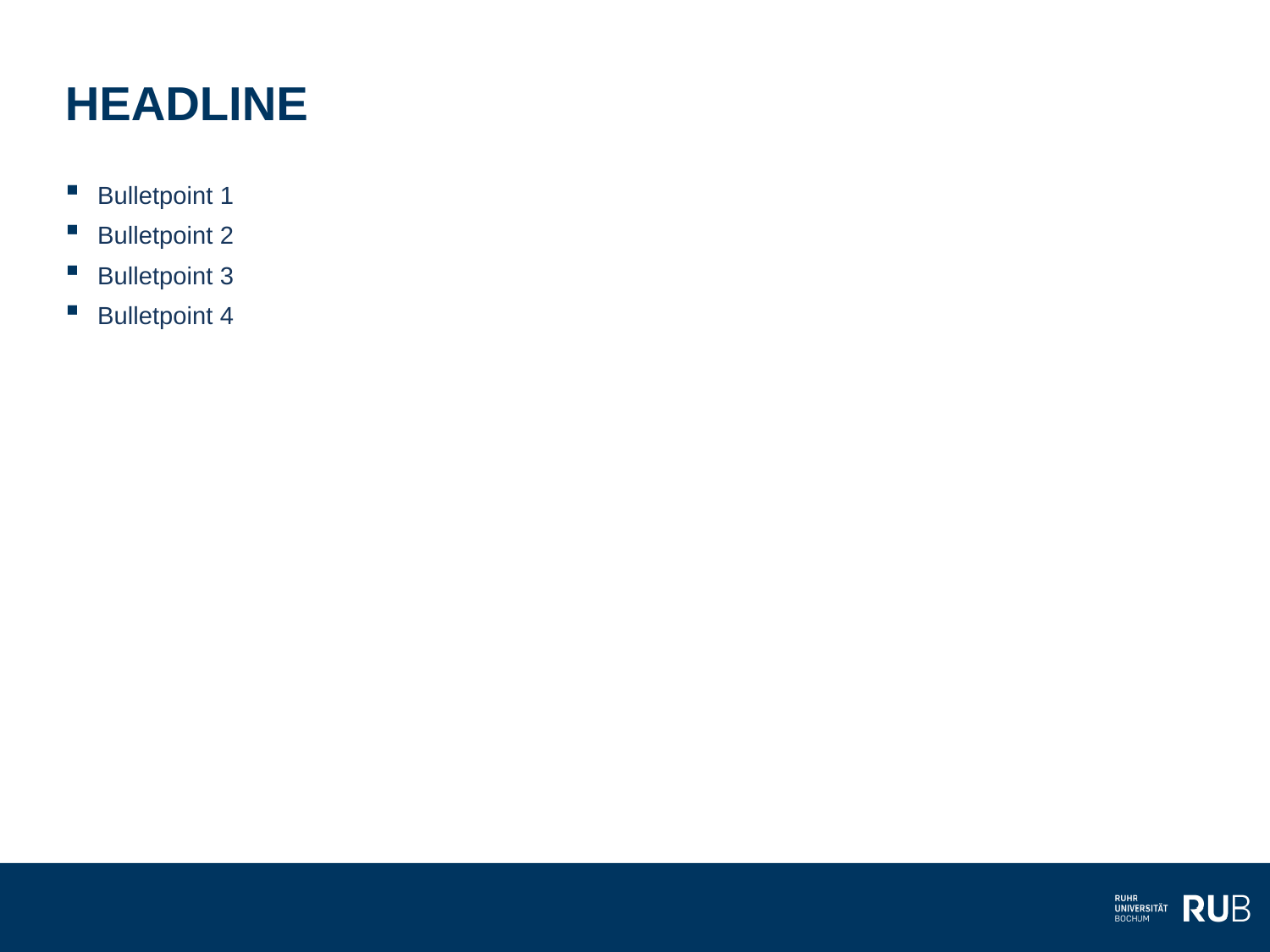

# HEADLINE
Bulletpoint 1
Bulletpoint 2
Bulletpoint 3
Bulletpoint 4

3